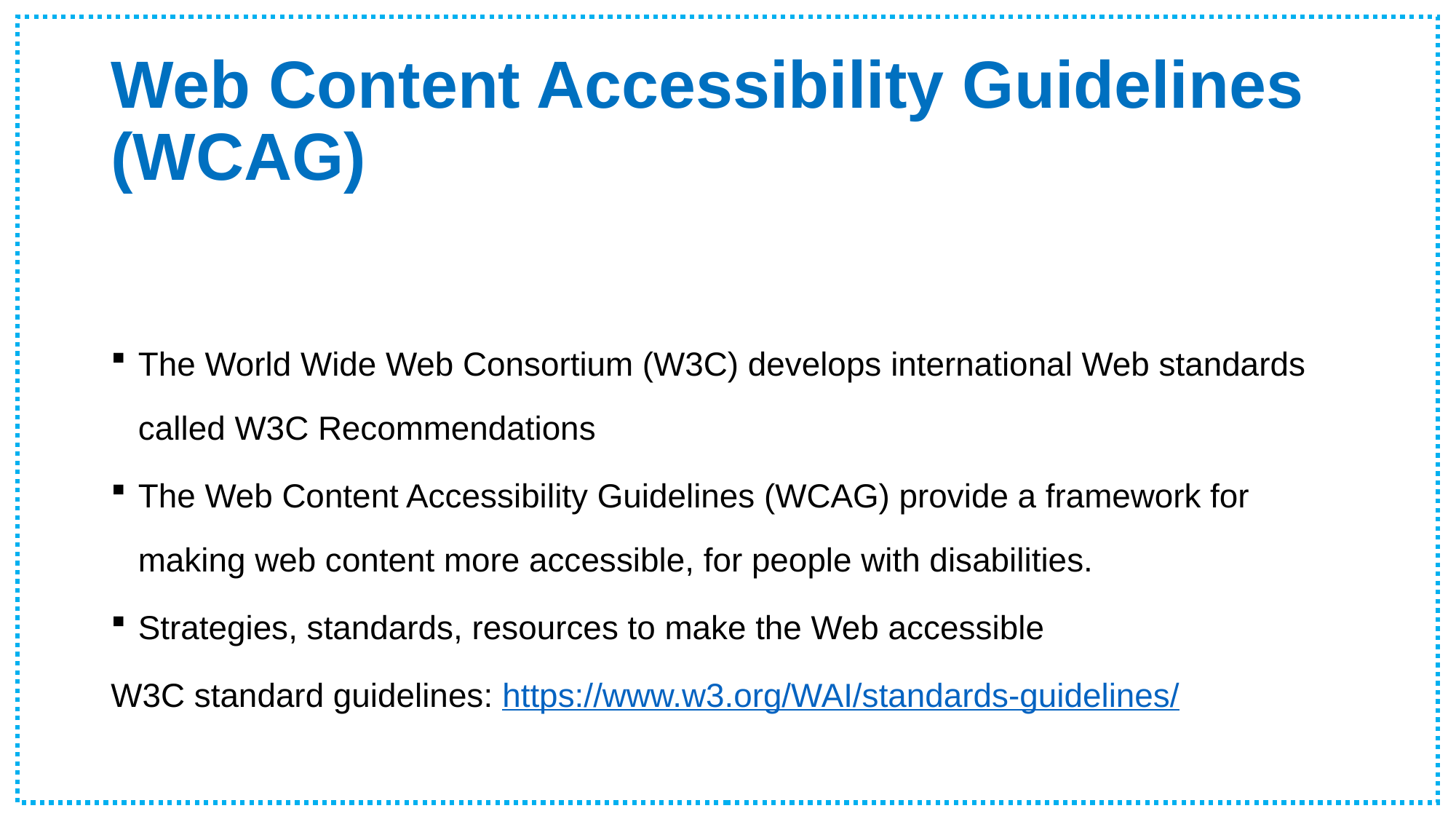

# Web Content Accessibility Guidelines (WCAG)
The World Wide Web Consortium (W3C) develops international Web standards called W3C Recommendations
The Web Content Accessibility Guidelines (WCAG) provide a framework for making web content more accessible, for people with disabilities.
Strategies, standards, resources to make the Web accessible
W3C standard guidelines: https://www.w3.org/WAI/standards-guidelines/